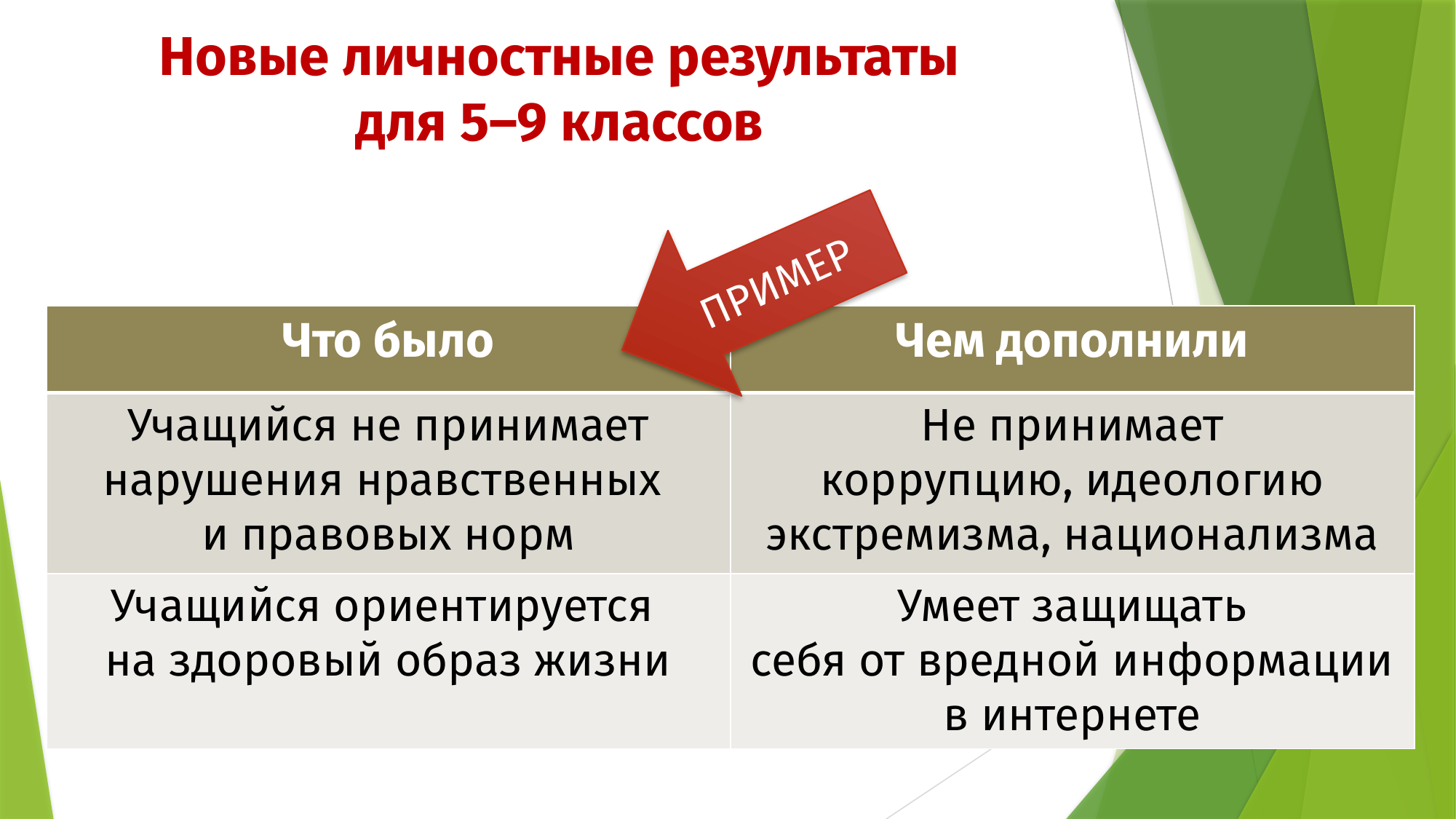

# Новые личностные результаты  для 5–9 классов

ПРИМЕР
| Что было | Чем дополнили |
| --- | --- |
| Учащийся не принимает нарушения нравственных  и правовых норм | Не принимает коррупцию, идеологию экстремизма, национализма |
| Учащийся ориентируется на здоровый образ жизни | Умеет защищать себя от вредной информации в интернете |